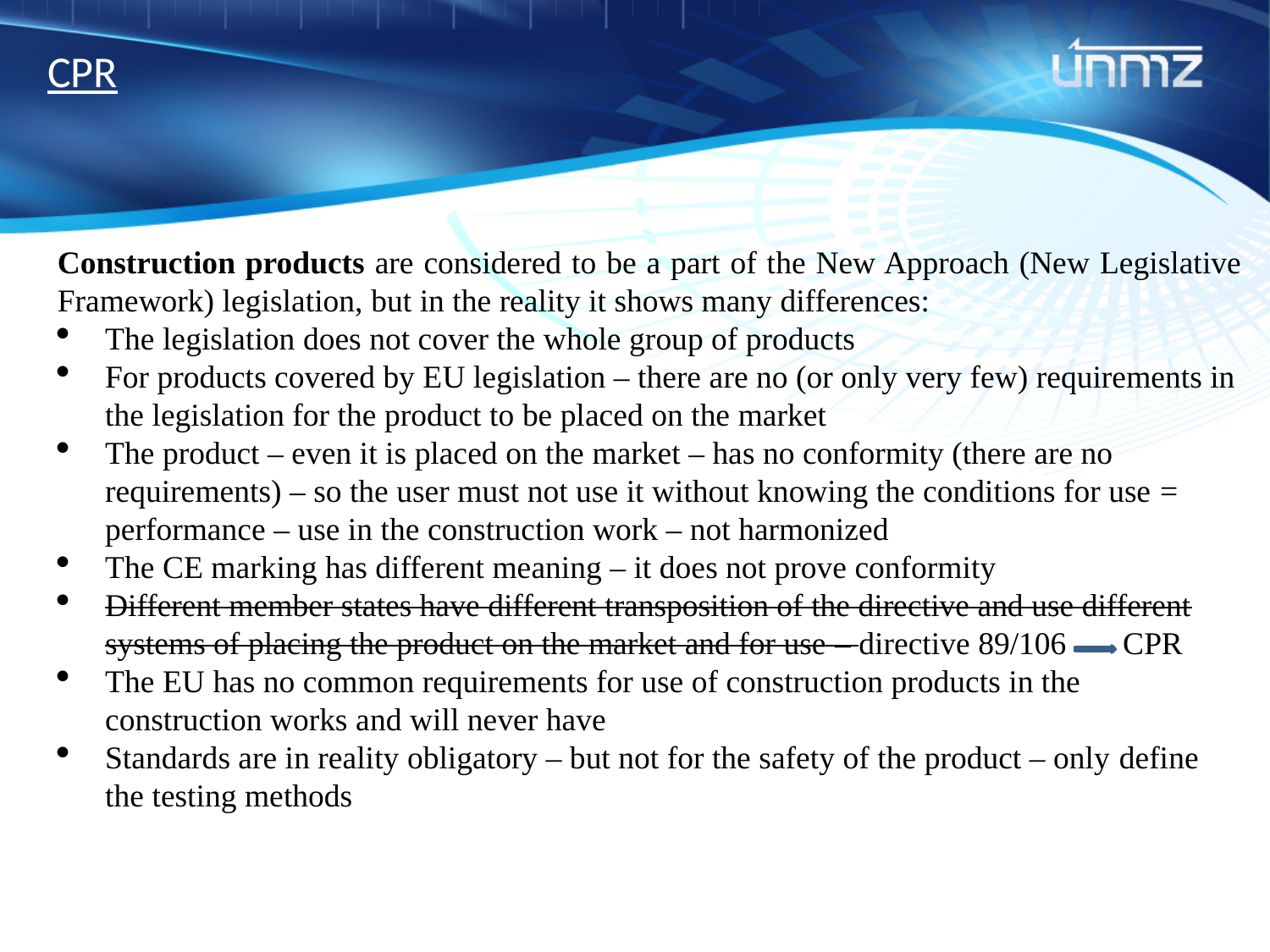

# CPR
Construction products are considered to be a part of the New Approach (New Legislative Framework) legislation, but in the reality it shows many differences:
The legislation does not cover the whole group of products
For products covered by EU legislation – there are no (or only very few) requirements in the legislation for the product to be placed on the market
The product – even it is placed on the market – has no conformity (there are no requirements) – so the user must not use it without knowing the conditions for use = performance – use in the construction work – not harmonized
The CE marking has different meaning – it does not prove conformity
Different member states have different transposition of the directive and use different systems of placing the product on the market and for use – directive 89/106       CPR
The EU has no common requirements for use of construction products in the construction works and will never have
Standards are in reality obligatory – but not for the safety of the product – only define  the testing methods